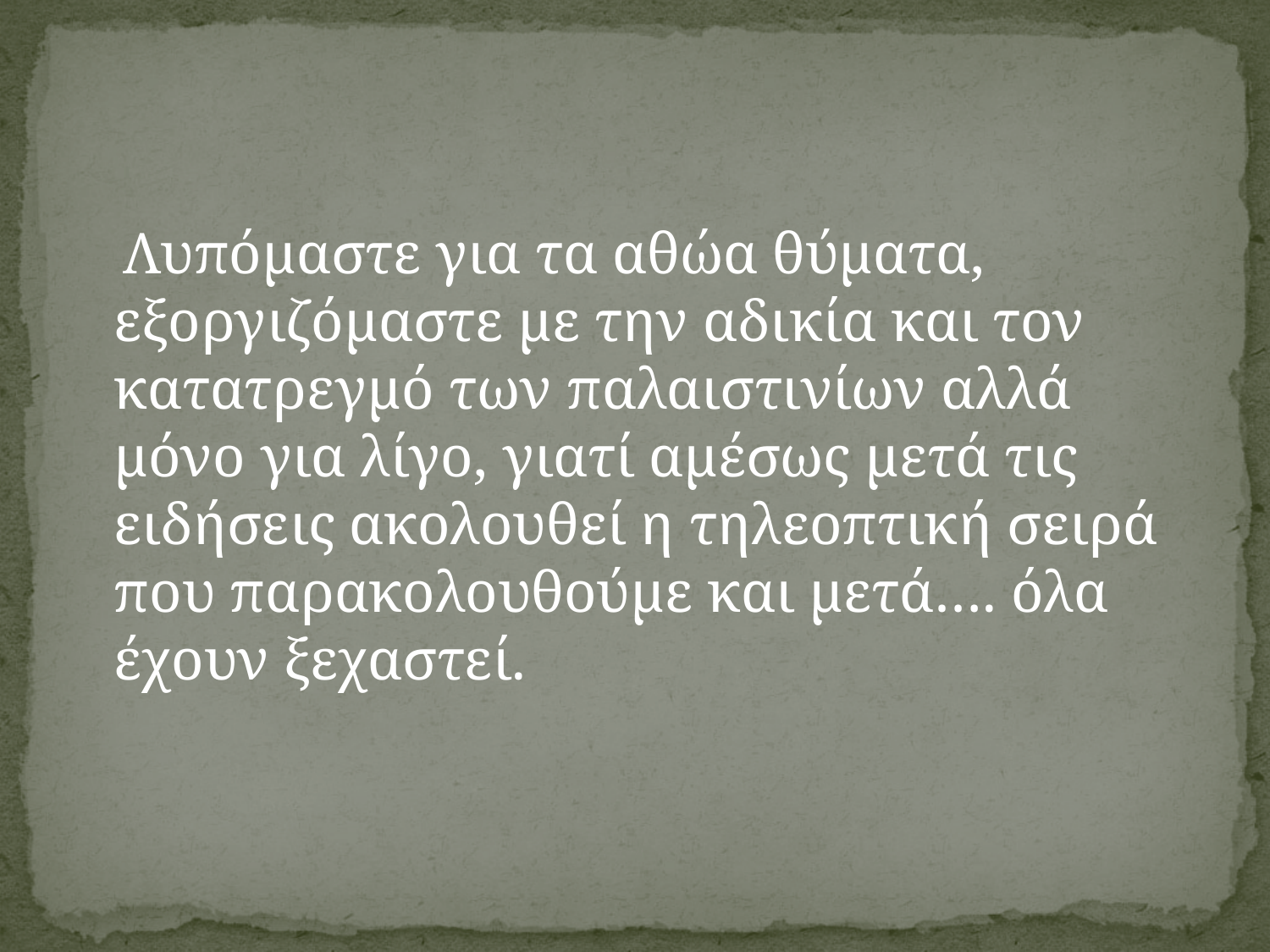

#
    Λυπόμαστε για τα αθώα θύματα, εξοργιζόμαστε με την αδικία και τον κατατρεγμό των παλαιστινίων αλλά μόνο για λίγο, γιατί αμέσως μετά τις ειδήσεις ακολουθεί η τηλεοπτική σειρά που παρακολουθούμε και μετά…. όλα έχουν ξεχαστεί.